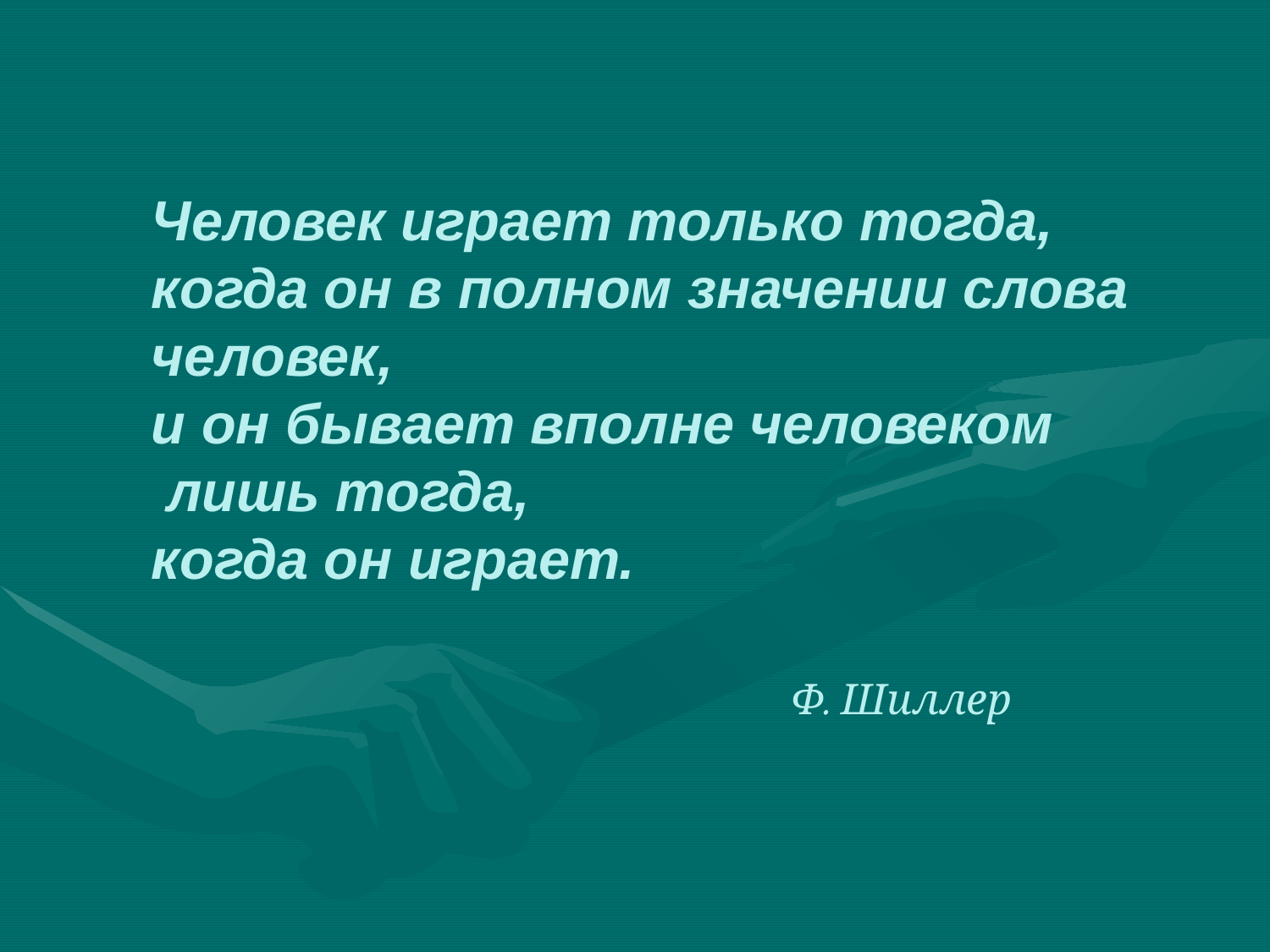

# Человек играет только тогда, когда он в полном значении слова человек, и он бывает вполне человеком лишь тогда, когда он играет. Ф. Шиллер